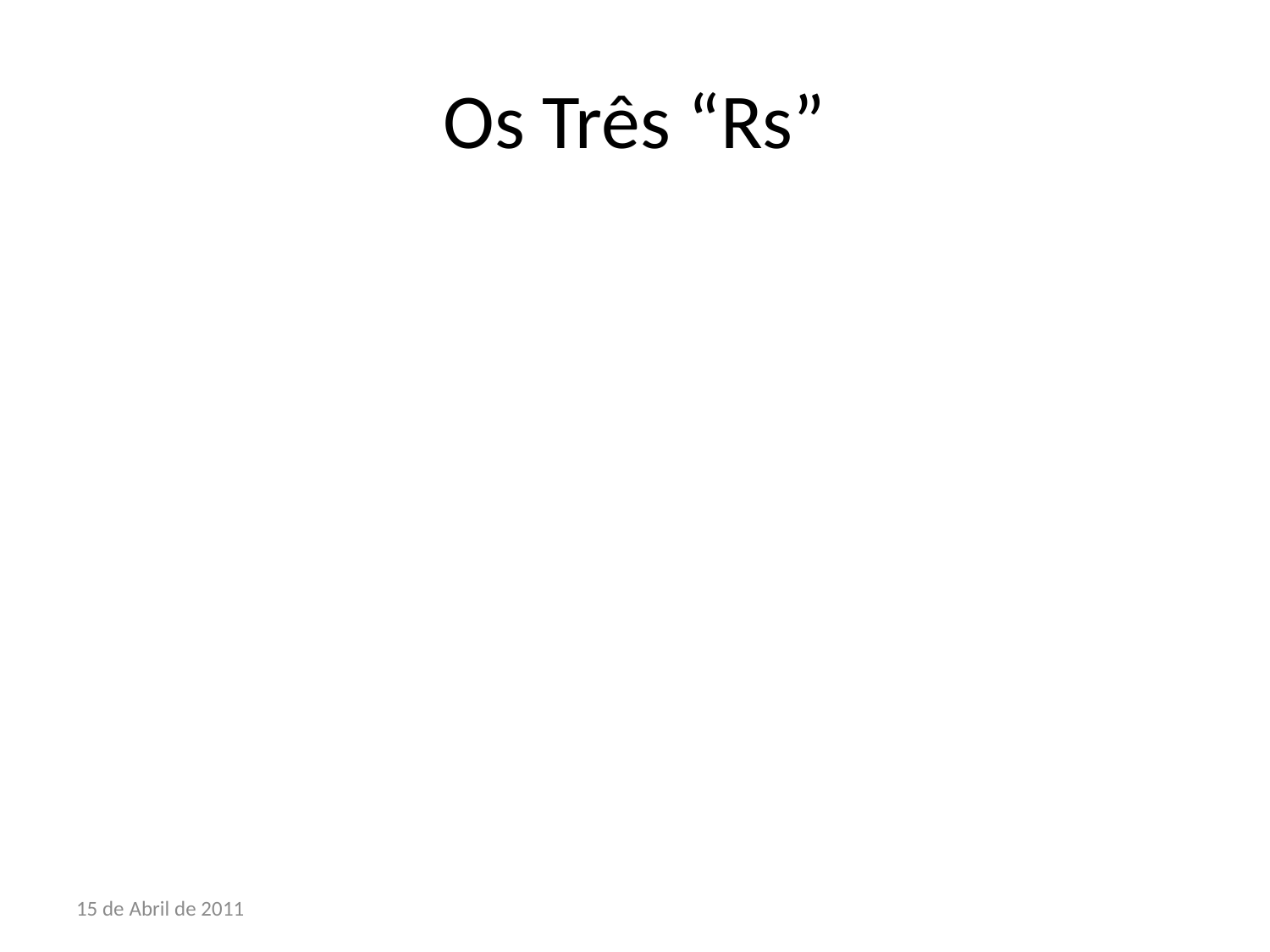

# Os Três “Rs”

15 de Abril de 2011
Proteja o Ambiente
8